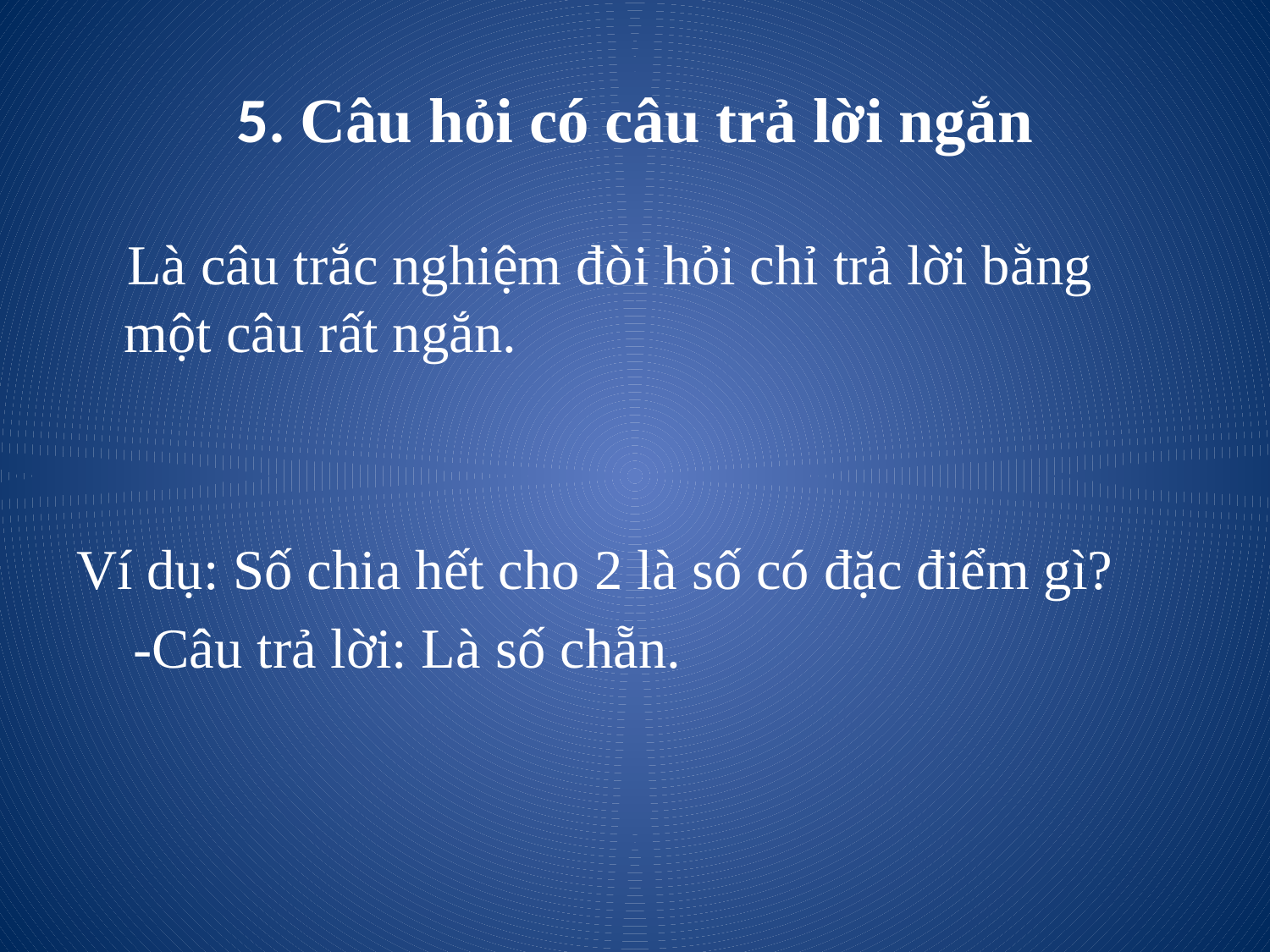

# 5. Câu hỏi có câu trả lời ngắn
    Là câu trắc nghiệm đòi hỏi chỉ trả lời bằng một câu rất ngắn.

Ví dụ: Số chia hết cho 2 là số có đặc điểm gì?
    -Câu trả lời: Là số chẵn.